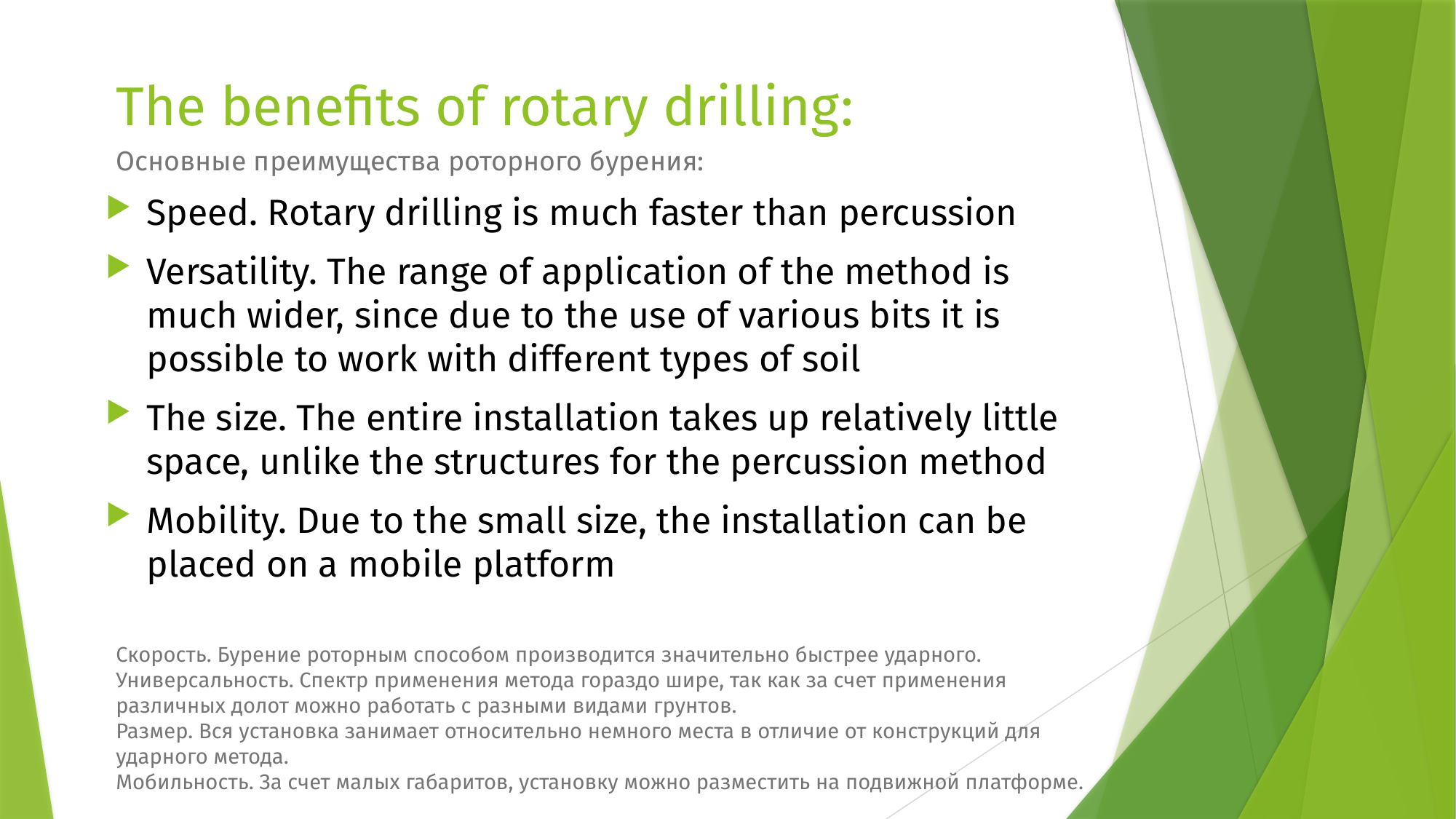

# Тhe benefits of rotary drilling:
Основные преимущества роторного бурения:
Speed. Rotary drilling is much faster than percussion
Versatility. The range of application of the method is much wider, since due to the use of various bits it is possible to work with different types of soil
The size. The entire installation takes up relatively little space, unlike the structures for the percussion method
Mobility. Due to the small size, the installation can be placed on a mobile platform
Скорость. Бурение роторным способом производится значительно быстрее ударного.
Универсальность. Спектр применения метода гораздо шире, так как за счет применения различных долот можно работать с разными видами грунтов.
Размер. Вся установка занимает относительно немного места в отличие от конструкций для ударного метода.
Мобильность. За счет малых габаритов, установку можно разместить на подвижной платформе.